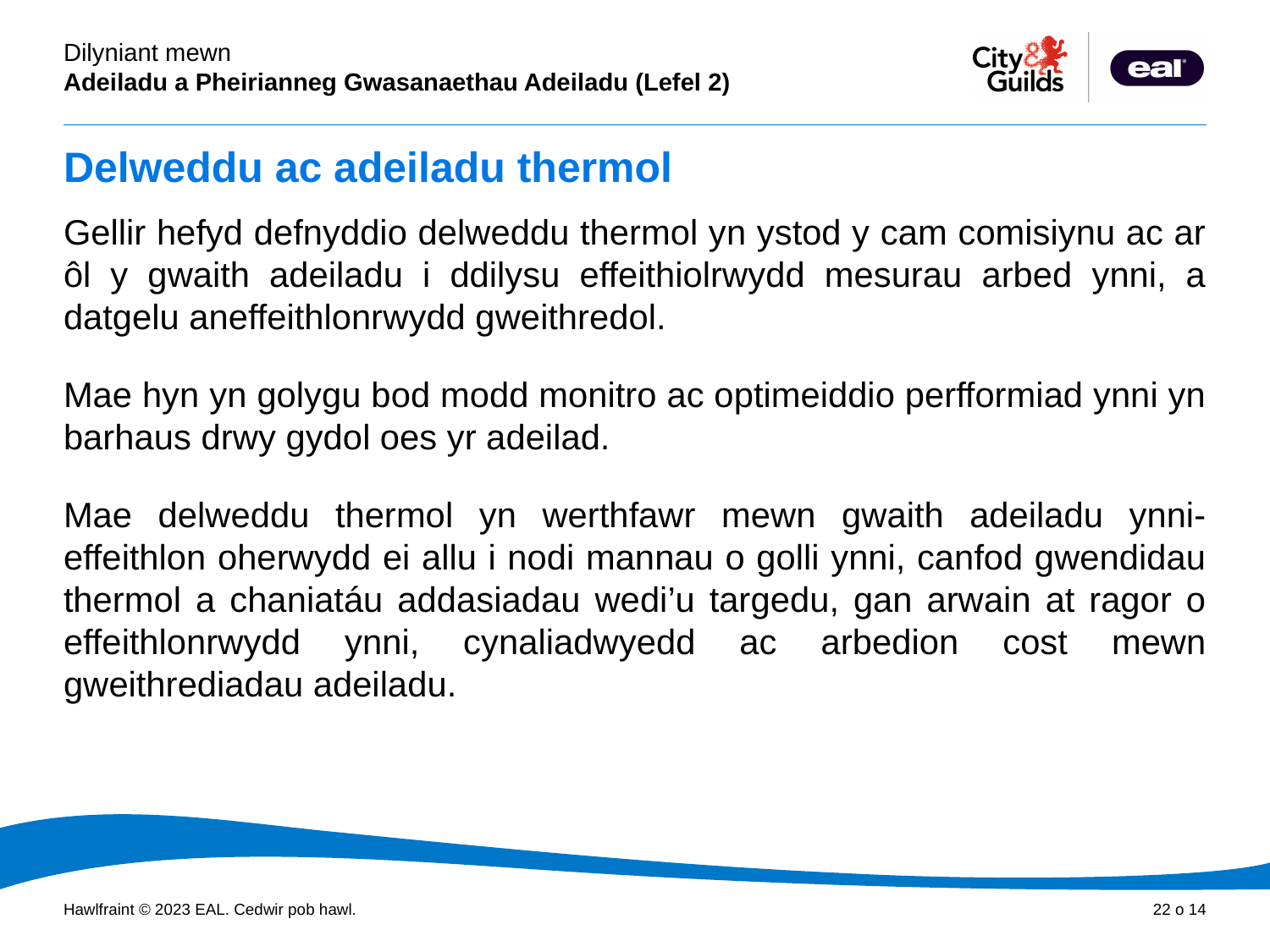

# Delweddu ac adeiladu thermol
Gellir hefyd defnyddio delweddu thermol yn ystod y cam comisiynu ac ar ôl y gwaith adeiladu i ddilysu effeithiolrwydd mesurau arbed ynni, a datgelu aneffeithlonrwydd gweithredol.
Mae hyn yn golygu bod modd monitro ac optimeiddio perfformiad ynni yn barhaus drwy gydol oes yr adeilad.
Mae delweddu thermol yn werthfawr mewn gwaith adeiladu ynni-effeithlon oherwydd ei allu i nodi mannau o golli ynni, canfod gwendidau thermol a chaniatáu addasiadau wedi’u targedu, gan arwain at ragor o effeithlonrwydd ynni, cynaliadwyedd ac arbedion cost mewn gweithrediadau adeiladu.

\s